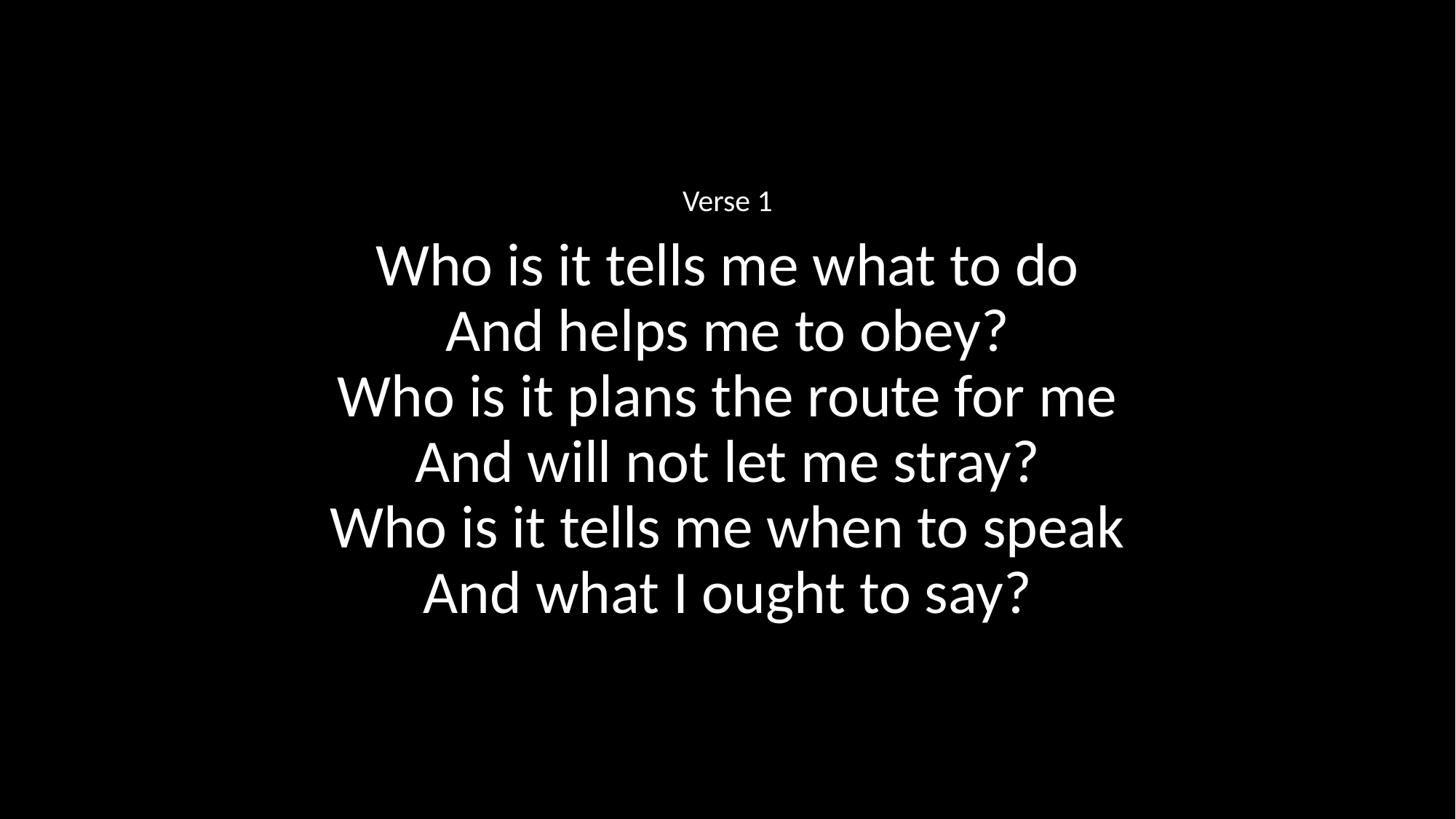

Verse 1
Who is it tells me what to do
And helps me to obey?
Who is it plans the route for me
And will not let me stray?
Who is it tells me when to speak
And what I ought to say?